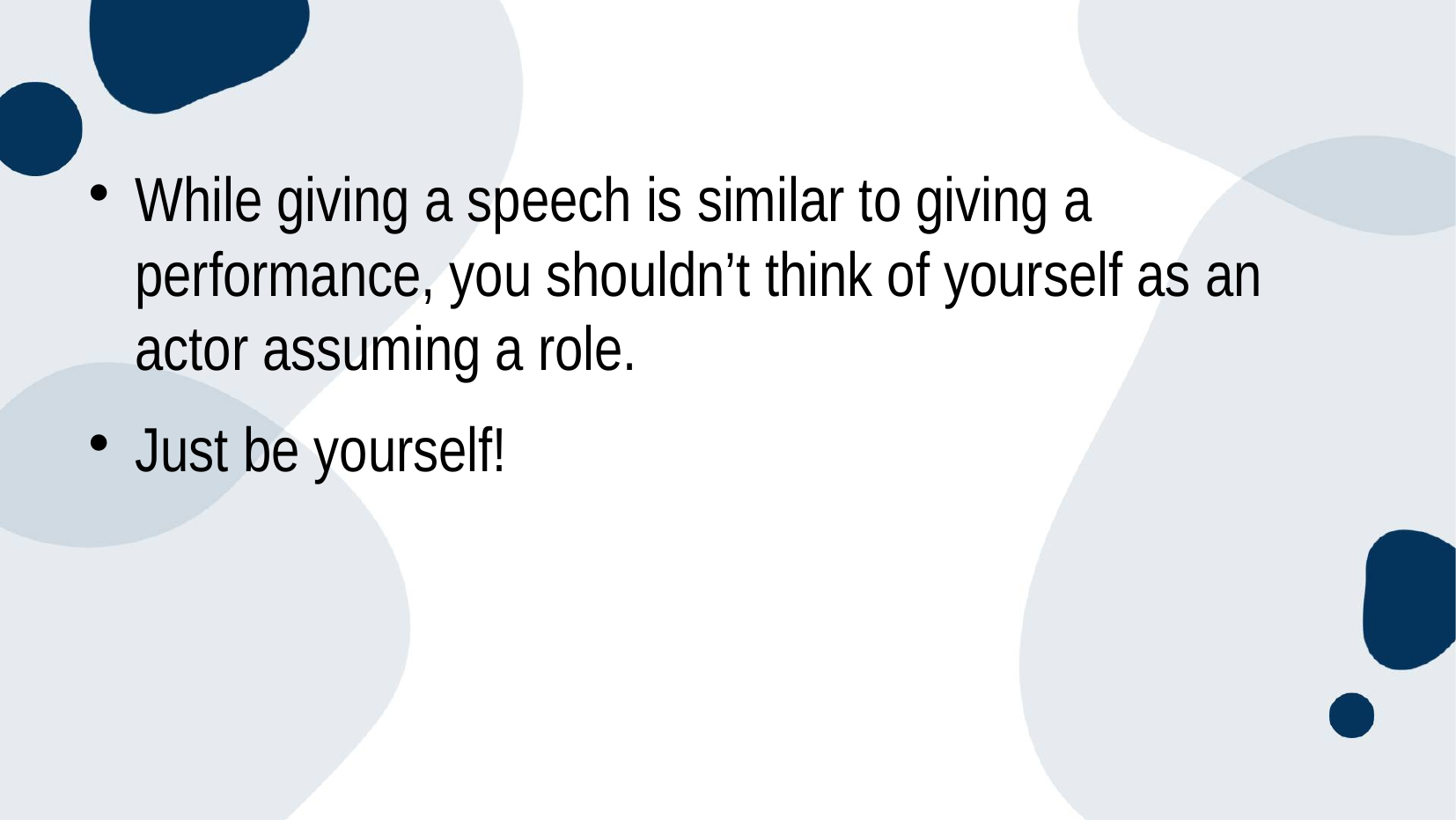

#
While giving a speech is similar to giving a performance, you shouldn’t think of yourself as an actor assuming a role.
Just be yourself!